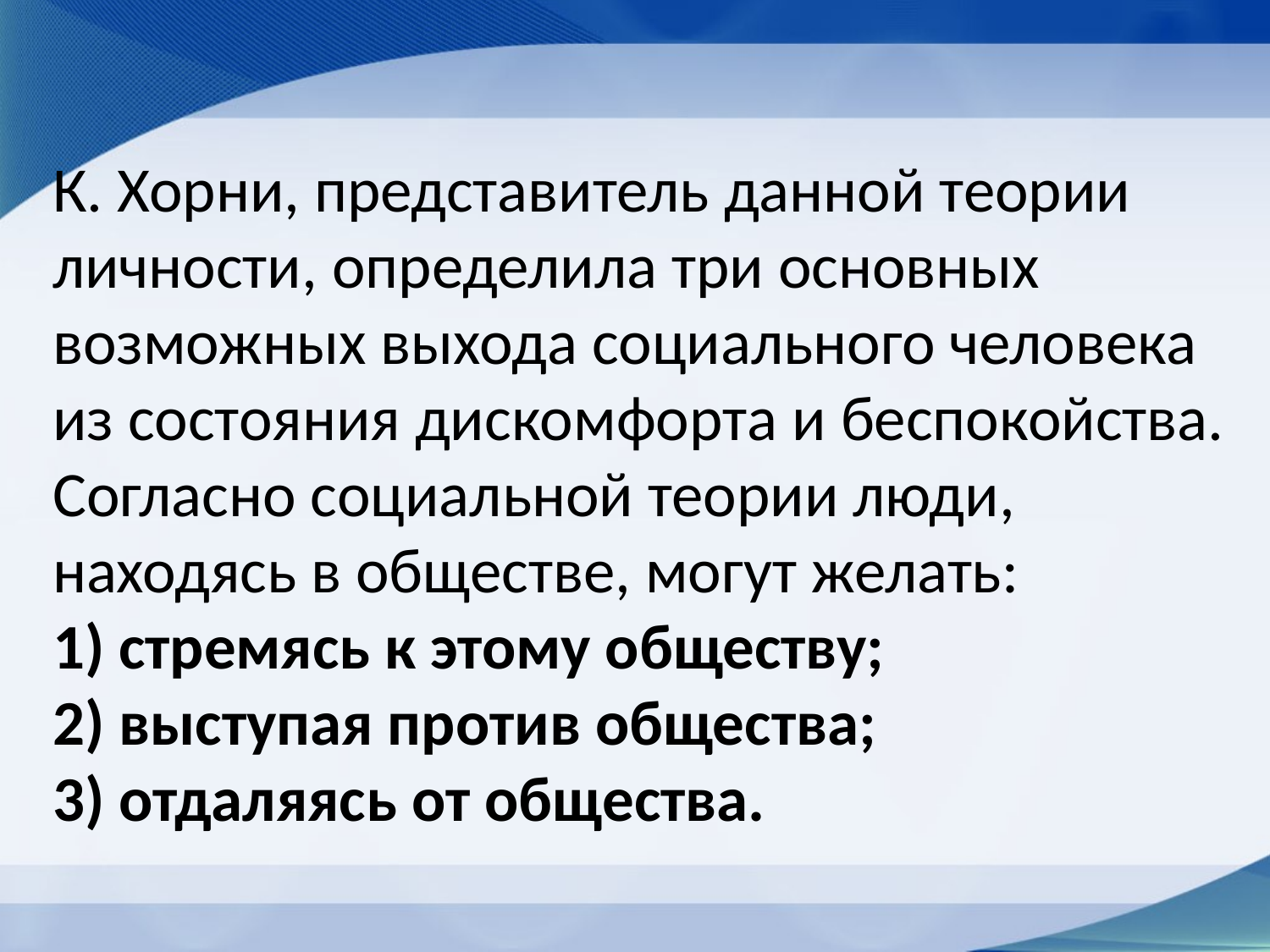

# К. Хорни, представитель данной теории личности, определила три основных возможных выхода социального человека из состояния дискомфорта и беспокойства. Согласно социальной теории люди, находясь в обществе, могут желать: 1) стремясь к этому обществу; 2) выступая против общества; 3) отдаляясь от общества.